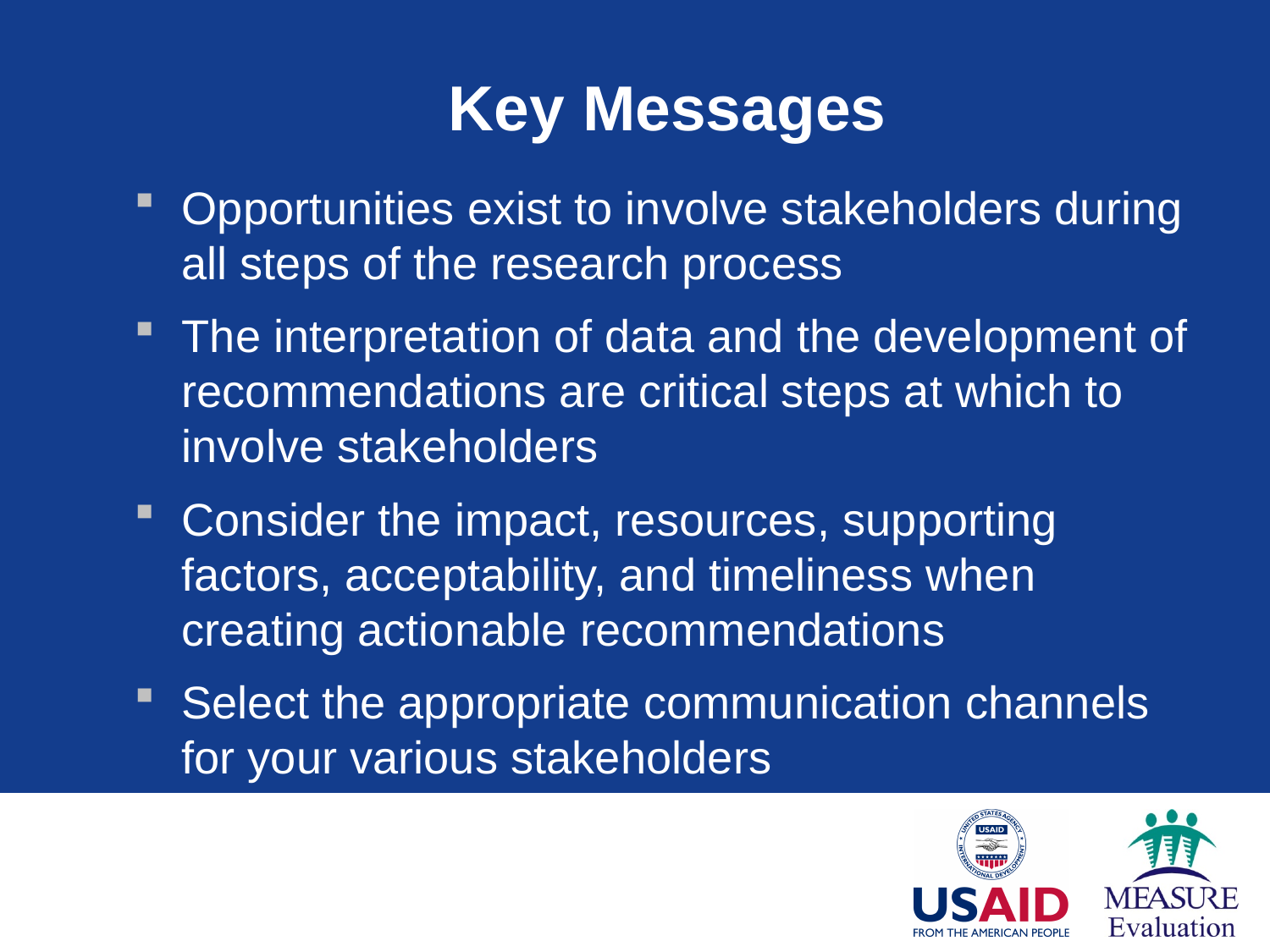

# Key Messages
Opportunities exist to involve stakeholders during all steps of the research process
The interpretation of data and the development of recommendations are critical steps at which to involve stakeholders
Consider the impact, resources, supporting factors, acceptability, and timeliness when creating actionable recommendations
Select the appropriate communication channels for your various stakeholders